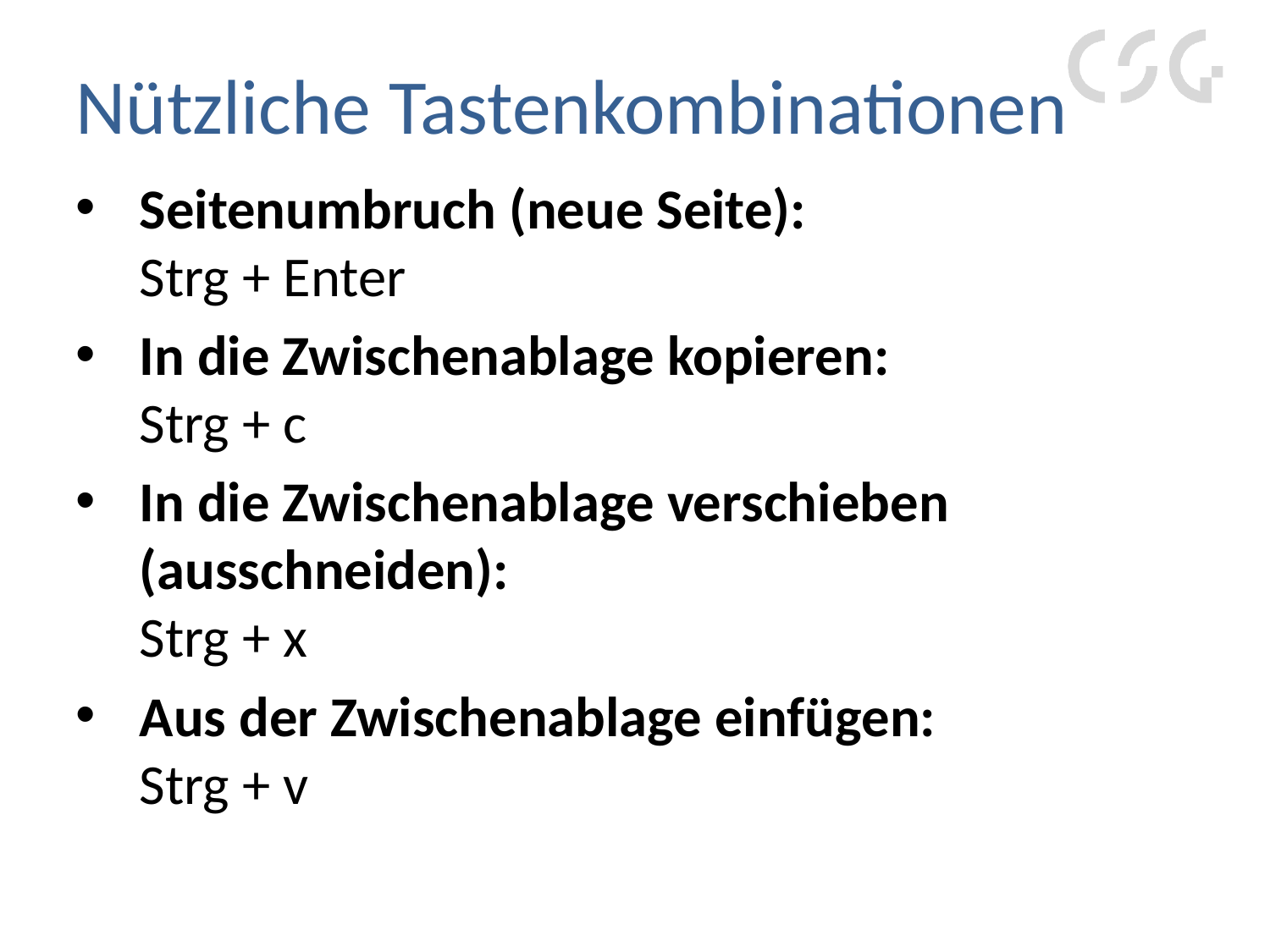

# Nützliche Tastenkombinationen
Seitenumbruch (neue Seite):
Strg + Enter
In die Zwischenablage kopieren:
Strg + c
In die Zwischenablage verschieben (ausschneiden):
Strg + x
Aus der Zwischenablage einfügen:
Strg + v